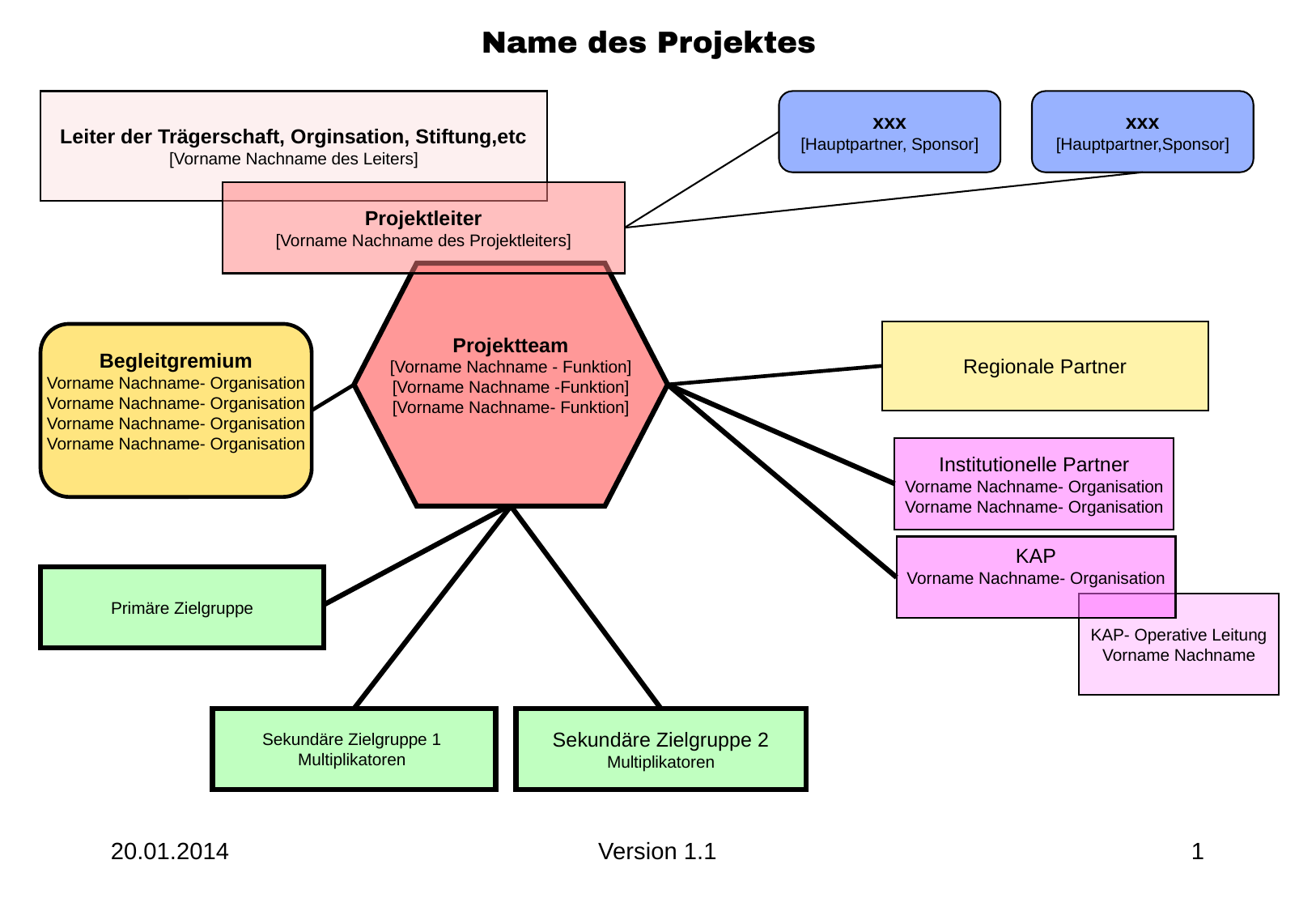

Name des Projektes
Leiter der Trägerschaft, Orginsation, Stiftung,etc
[Vorname Nachname des Leiters]
xxx
[Hauptpartner, Sponsor]
xxx
[Hauptpartner,Sponsor]
Projektleiter
[Vorname Nachname des Projektleiters]
Projektteam
[Vorname Nachname - Funktion]
[Vorname Nachname -Funktion]
[Vorname Nachname- Funktion]

Regionale Partner
Begleitgremium
Vorname Nachname- Organisation
Vorname Nachname- Organisation
Vorname Nachname- Organisation
Vorname Nachname- Organisation

Institutionelle Partner
Vorname Nachname- Organisation
Vorname Nachname- Organisation

KAP
Vorname Nachname- Organisation

Primäre Zielgruppe

KAP- Operative Leitung
Vorname Nachname

Sekundäre Zielgruppe 1
Multiplikatoren
Sekundäre Zielgruppe 2
Multiplikatoren
20.01.2014
Version 1.1
1